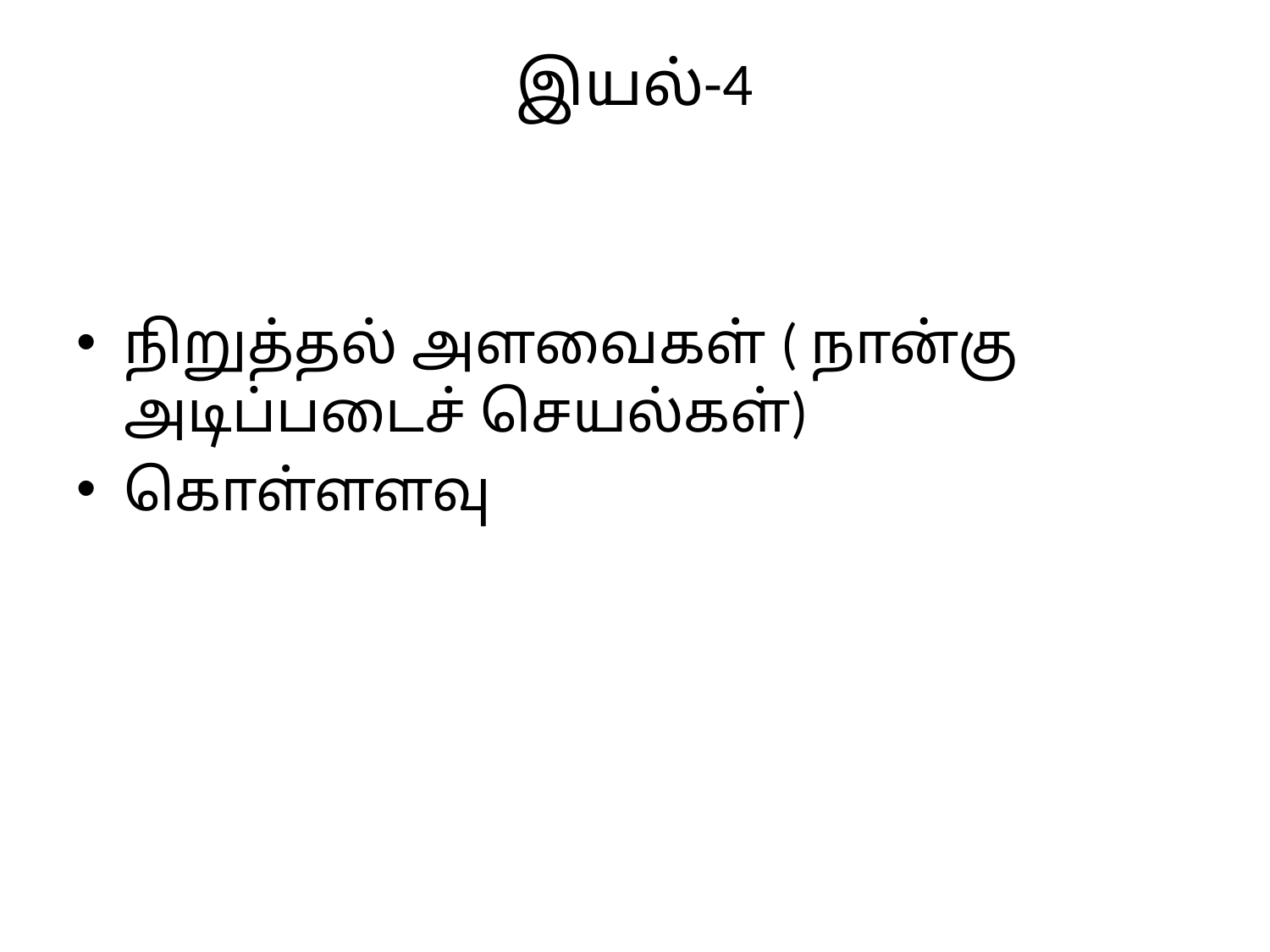

# இயல்-4

நிறுத்தல் அளவைகள் ( நான்கு அடிப்படைச் செயல்கள்)
கொள்ளளவு